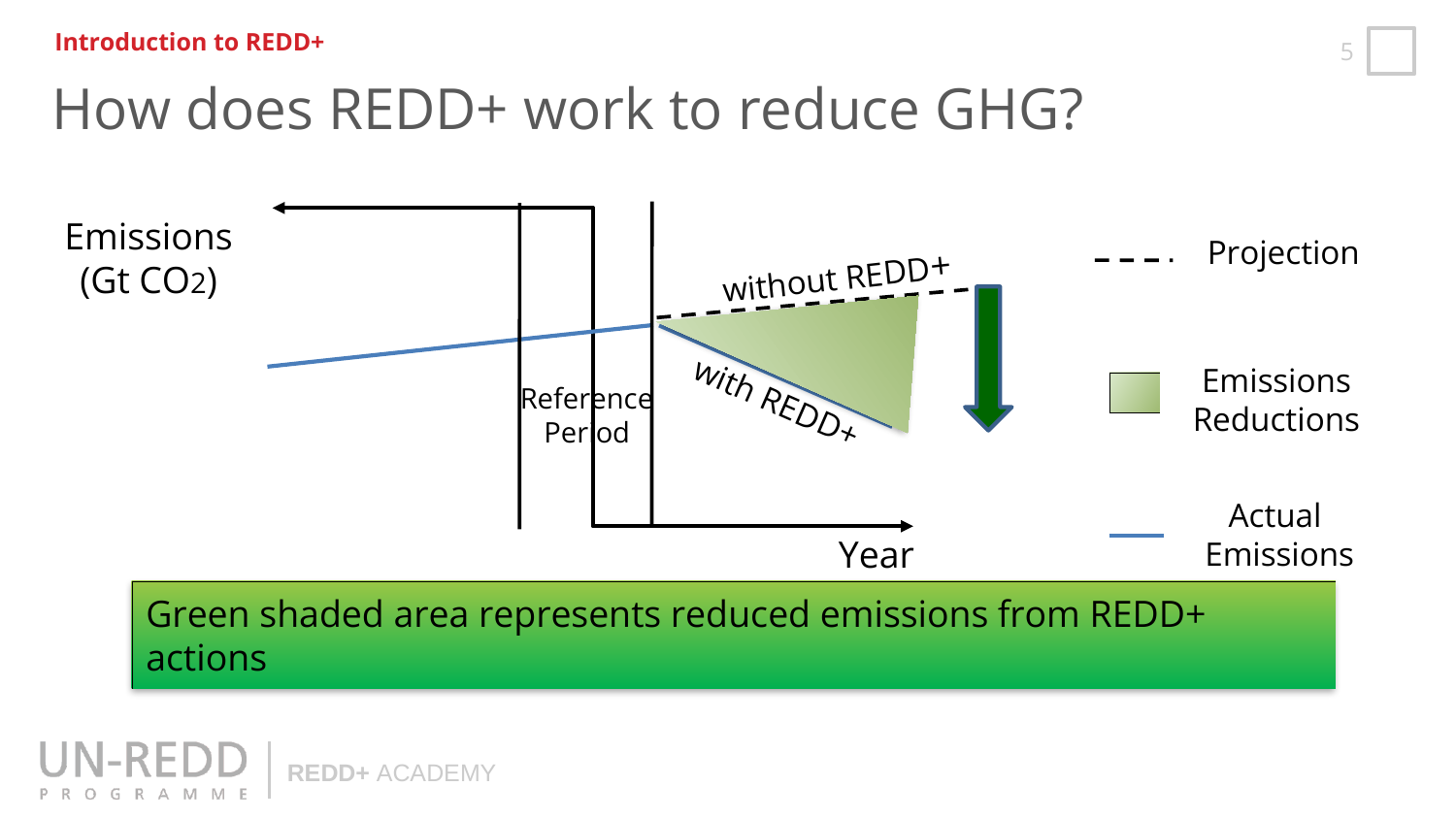

Introduction to REDD+
How does REDD+ work to reduce GHG?
Emissions
(Gt CO2)
Reference
Period
Year
Projection
without REDD+

Emissions
Reductions

Green shaded area represents reduced emissions from REDD+ actions
with REDD+
Actual
Emissions